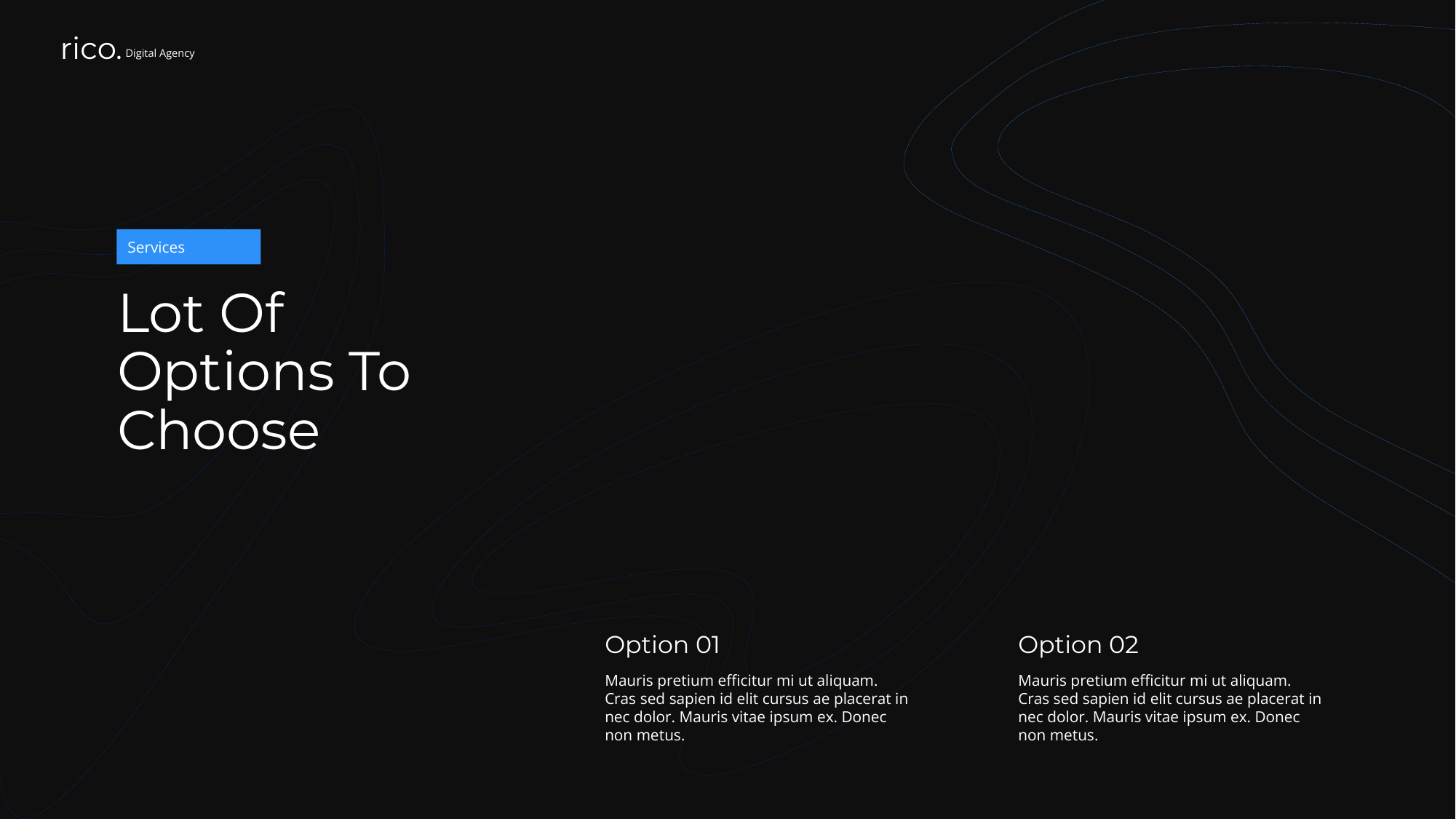

rico.
Digital Agency

Services
# Lot Of Options To Choose
Option 01
Option 02
Mauris pretium efficitur mi ut aliquam. Cras sed sapien id elit cursus ae placerat in nec dolor. Mauris vitae ipsum ex. Donec non metus.
Mauris pretium efficitur mi ut aliquam. Cras sed sapien id elit cursus ae placerat in nec dolor. Mauris vitae ipsum ex. Donec non metus.